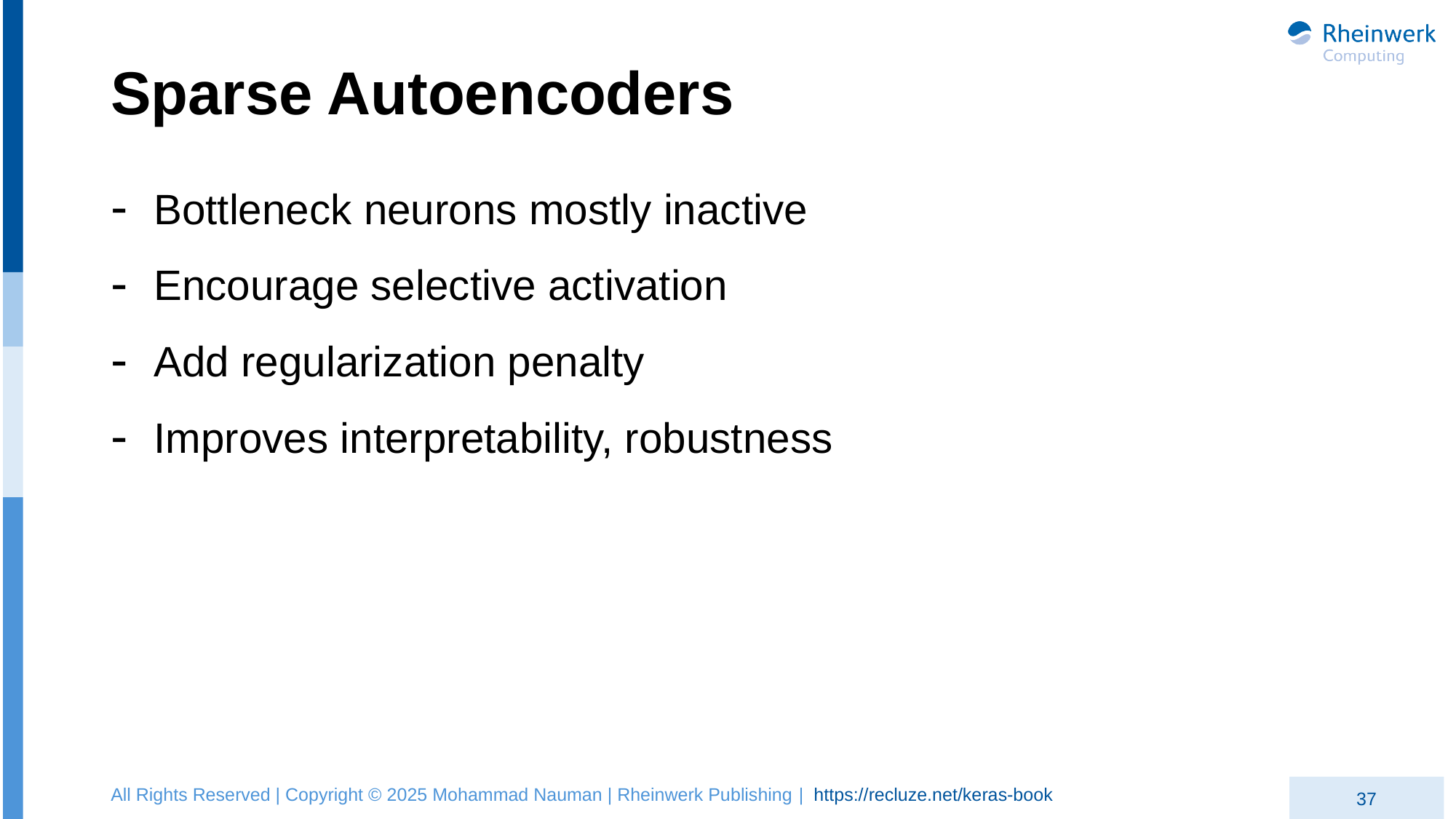

# Sparse Autoencoders
Bottleneck neurons mostly inactive
Encourage selective activation
Add regularization penalty
Improves interpretability, robustness